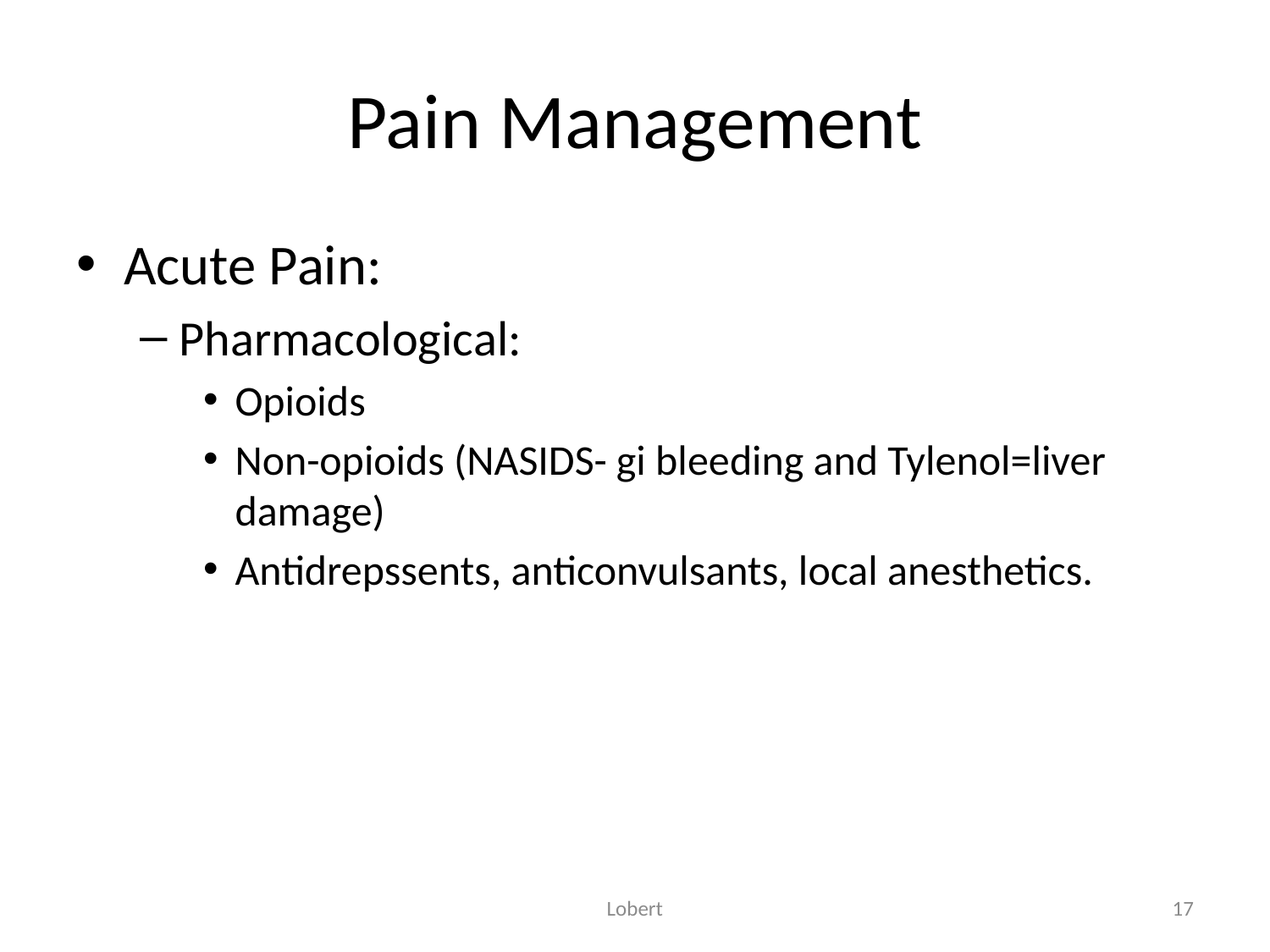

# Pain Management
Acute Pain:
Pharmacological:
Opioids
Non-opioids (NASIDS- gi bleeding and Tylenol=liver damage)
Antidrepssents, anticonvulsants, local anesthetics.

Lobert
17